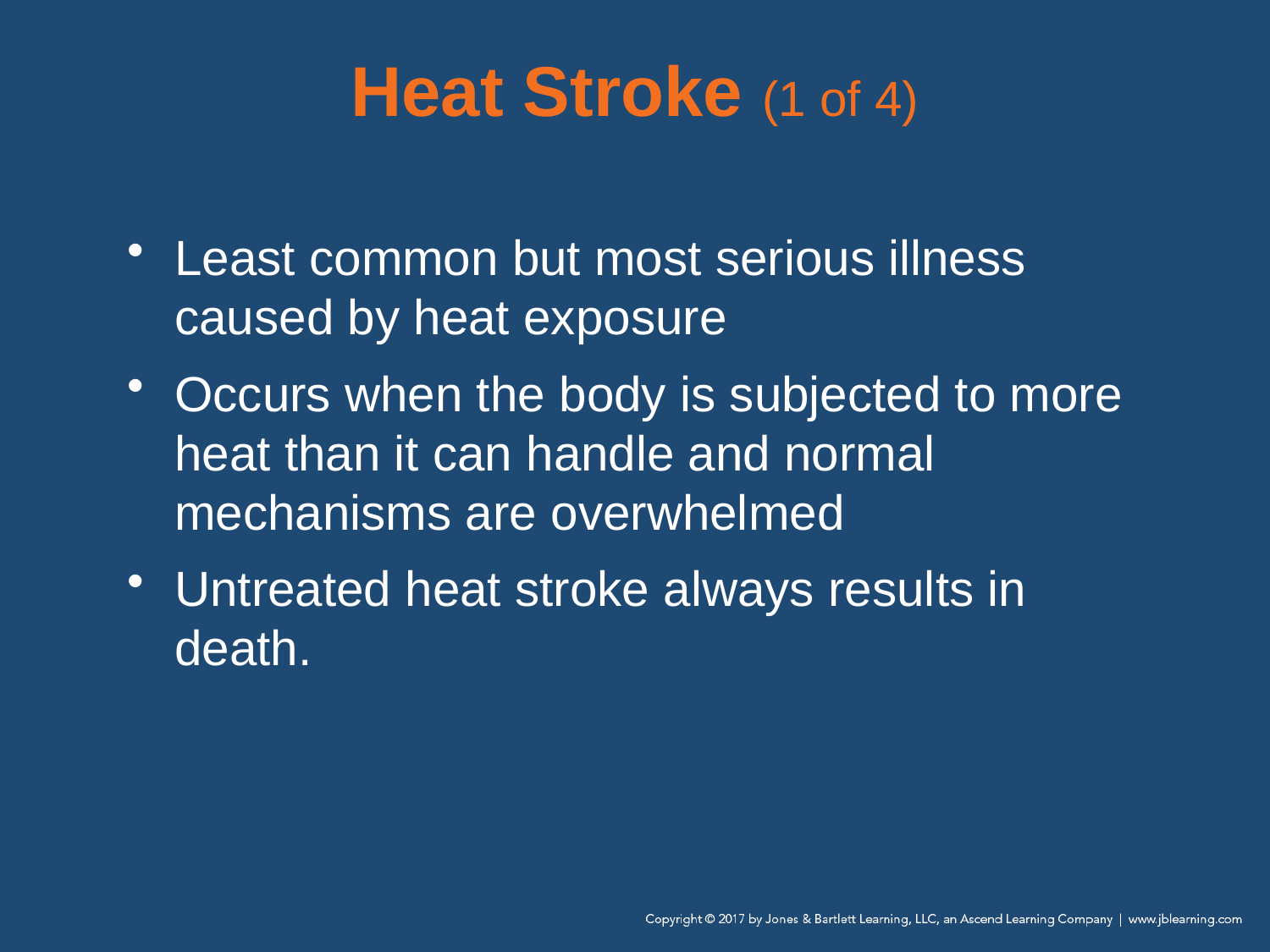

# Heat Stroke (1 of 4)
Least common but most serious illness caused by heat exposure
Occurs when the body is subjected to more heat than it can handle and normal mechanisms are overwhelmed
Untreated heat stroke always results in death.